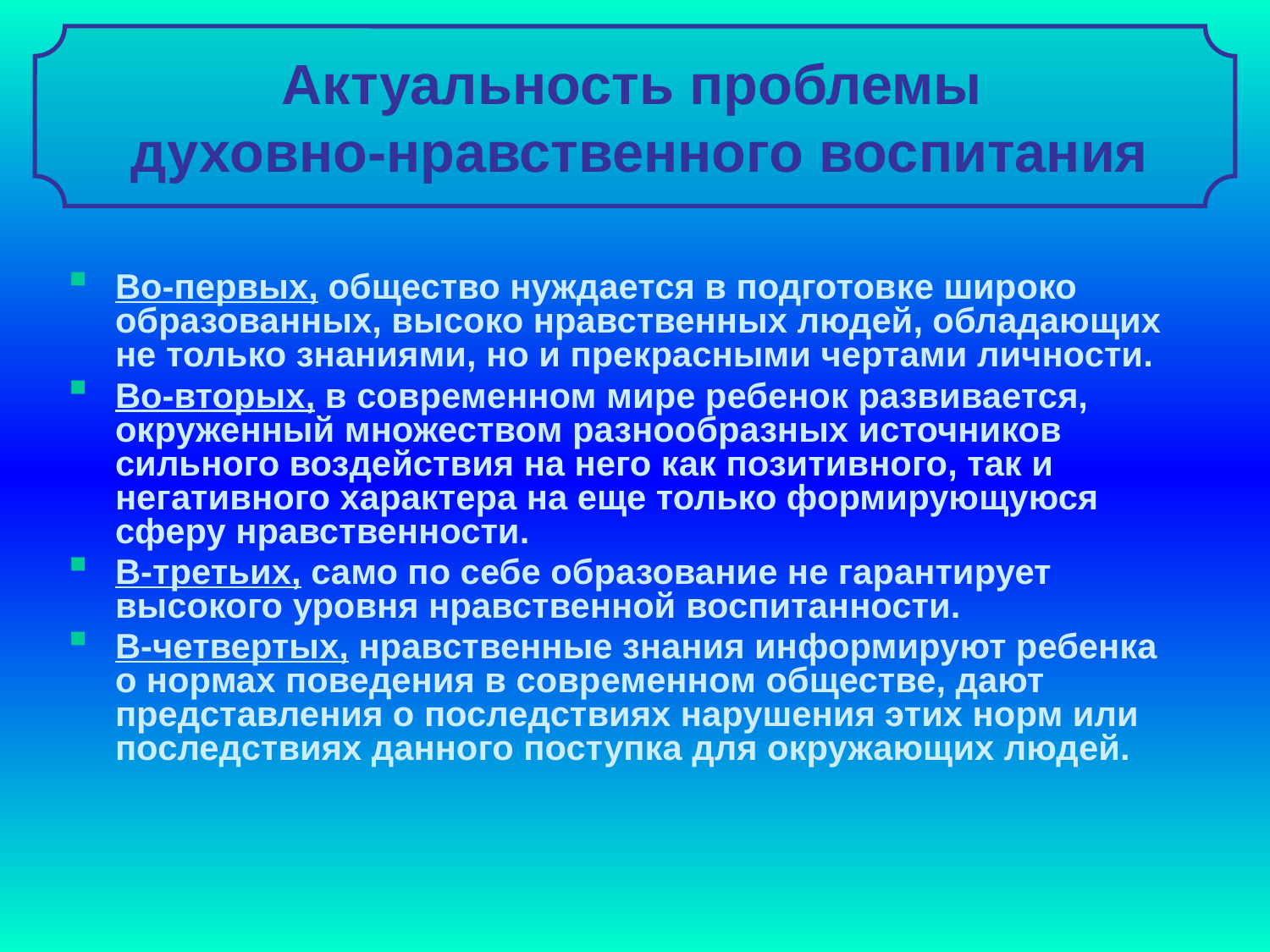

# Актуальность проблемы духовно-нравственного воспитания
Во-первых, общество нуждается в подготовке широко образованных, высоко нравственных людей, обладающих не только знаниями, но и прекрасными чертами личности.
Во-вторых, в современном мире ребенок развивается, окруженный множеством разнообразных источников сильного воздействия на него как позитивного, так и негативного характера на еще только формирующуюся сферу нравственности.
В-третьих, само по себе образование не гарантирует высокого уровня нравственной воспитанности.
В-четвертых, нравственные знания информируют ребенка о нормах поведения в современном обществе, дают представления о последствиях нарушения этих норм или последствиях данного поступка для окружающих людей.